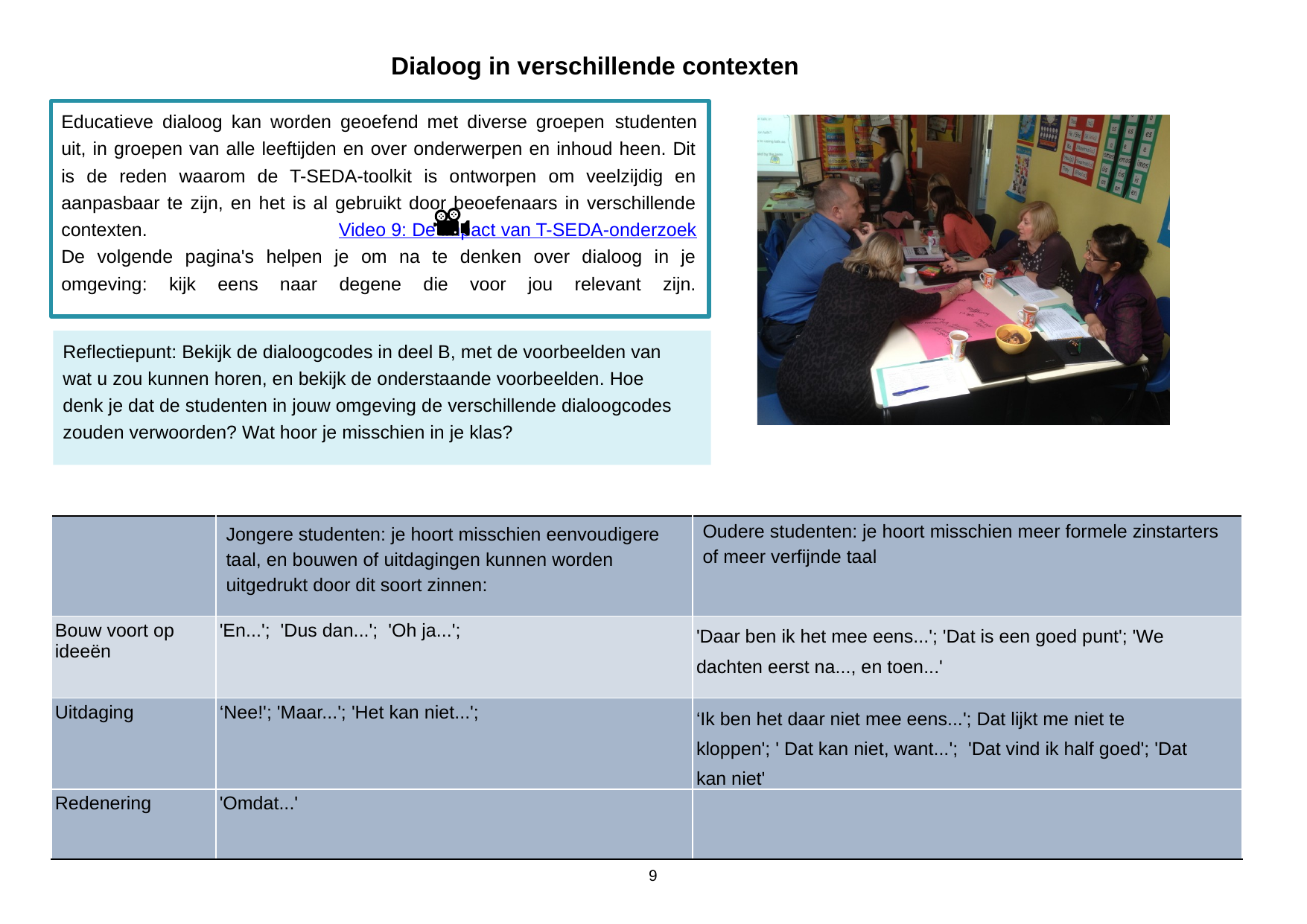

Dialoog in verschillende contexten
Educatieve dialoog kan worden geoefend met diverse groepen studenten uit, in groepen van alle leeftijden en over onderwerpen en inhoud heen. Dit is de reden waarom de T-SEDA-toolkit is ontworpen om veelzijdig en aanpasbaar te zijn, en het is al gebruikt door beoefenaars in verschillende contexten.            Video 9: De impact van T-SEDA-onderzoek
De volgende pagina's helpen je om na te denken over dialoog in je omgeving: kijk eens naar degene die voor jou relevant zijn.

Reflectiepunt: Bekijk de dialoogcodes in deel B, met de voorbeelden van wat u zou kunnen horen, en bekijk de onderstaande voorbeelden. Hoe denk je dat de studenten in jouw omgeving de verschillende dialoogcodes zouden verwoorden? Wat hoor je misschien in je klas?
|  | Jongere studenten: je hoort misschien eenvoudigere taal, en bouwen of uitdagingen kunnen worden uitgedrukt door dit soort zinnen: | Oudere studenten: je hoort misschien meer formele zinstarters of meer verfijnde taal |
| --- | --- | --- |
| Bouw voort op ideeën | 'En...'; 'Dus dan...'; 'Oh ja...'; | 'Daar ben ik het mee eens...'; 'Dat is een goed punt'; 'We dachten eerst na..., en toen...' |
| Uitdaging | ‘Nee!'; 'Maar...'; 'Het kan niet...'; | ‘Ik ben het daar niet mee eens...'; Dat lijkt me niet te kloppen'; ' Dat kan niet, want...'; 'Dat vind ik half goed'; 'Dat kan niet' |
| Redenering | 'Omdat...' |  |
9